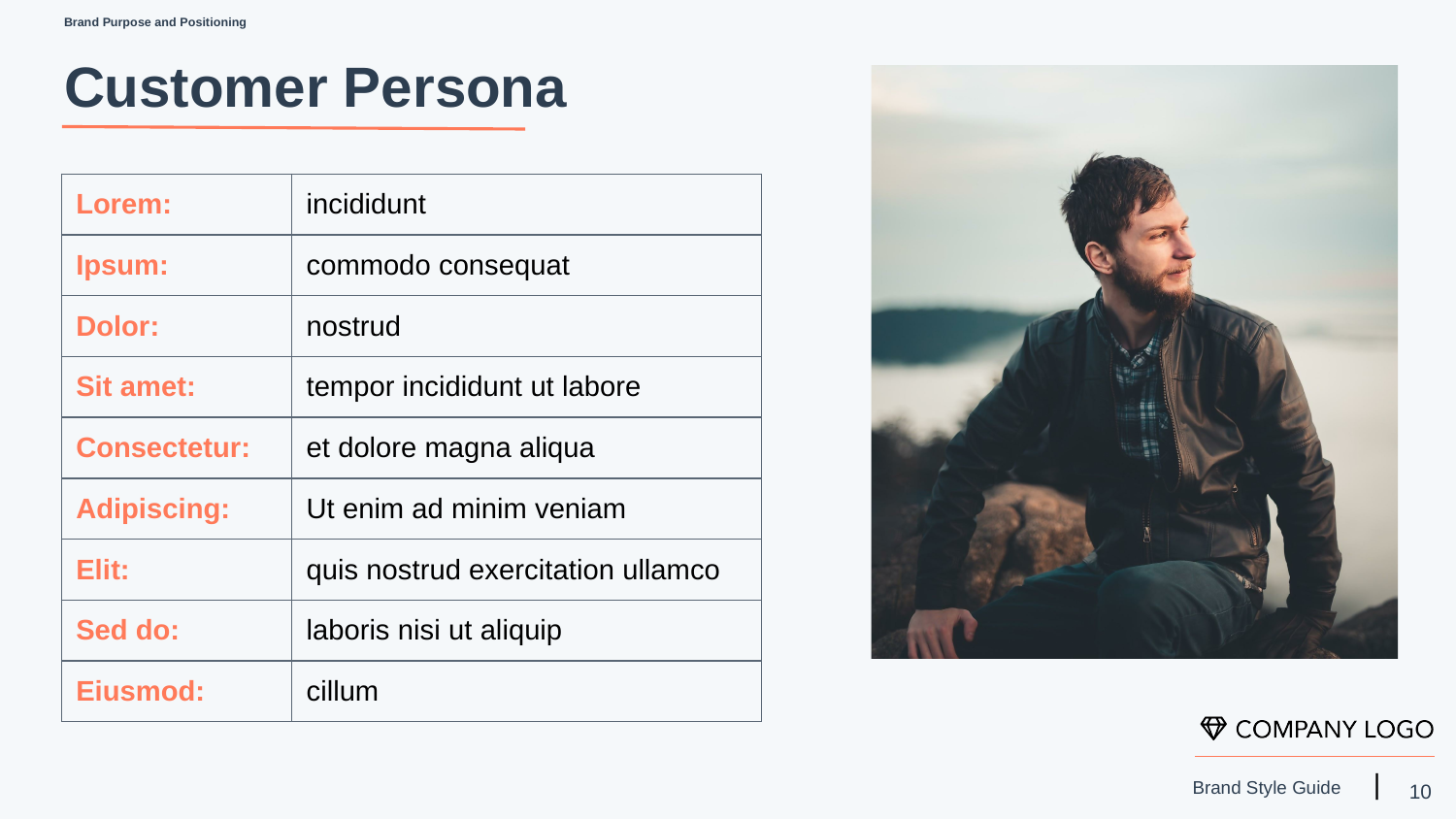

Brand Purpose and Positioning
# Customer Persona

| Lorem: | incididunt |
| --- | --- |
| Ipsum: | commodo consequat |
| Dolor: | nostrud |
| Sit amet: | tempor incididunt ut labore |
| Consectetur: | et dolore magna aliqua |
| Adipiscing: | Ut enim ad minim veniam |
| Elit: | quis nostrud exercitation ullamco |
| Sed do: | laboris nisi ut aliquip |
| Eiusmod: | cillum |
10